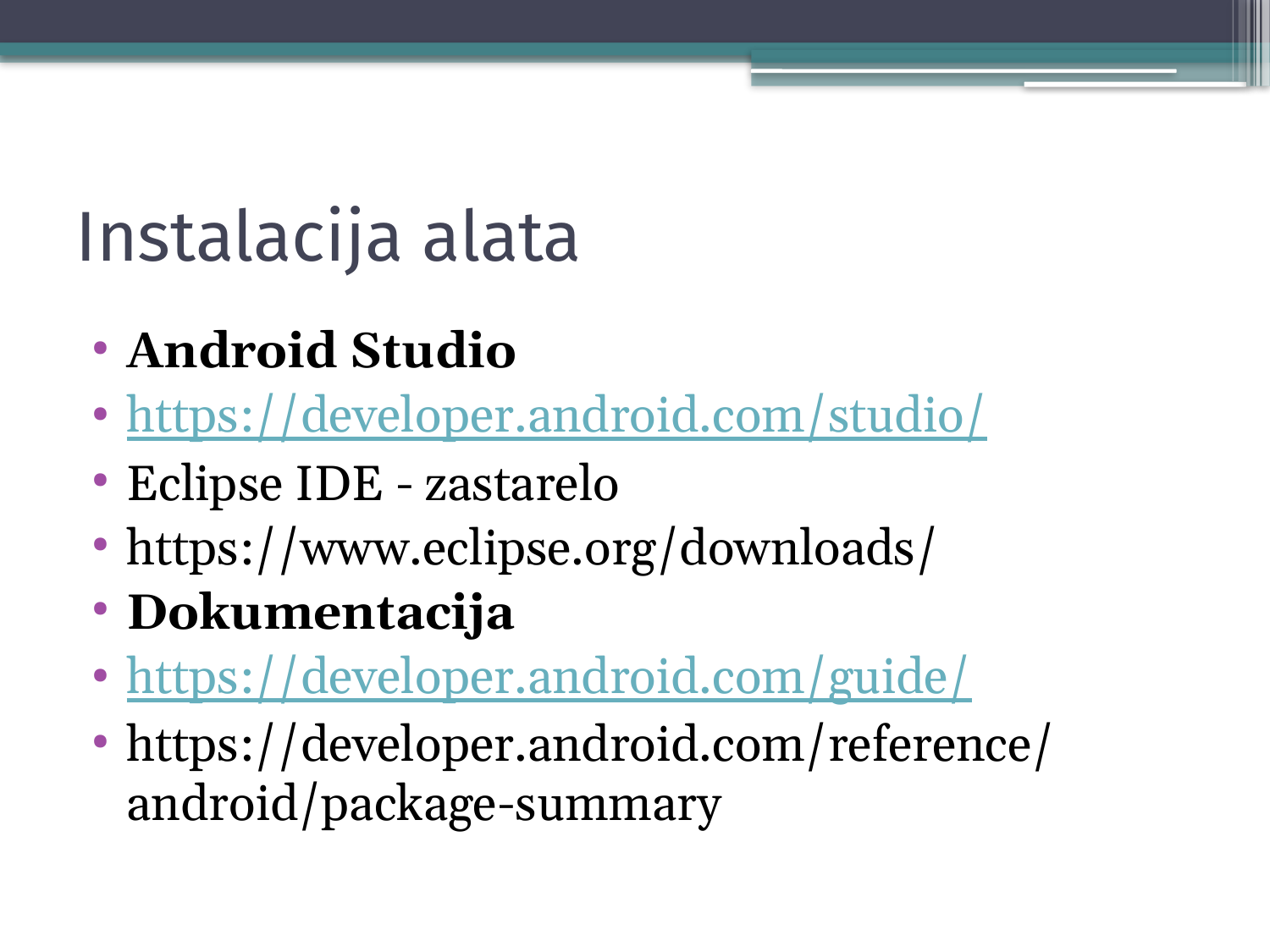

# Instalacija alata
Android Studio
https://developer.android.com/studio/
Eclipse IDE - zastarelo
https://www.eclipse.org/downloads/
Dokumentacija
https://developer.android.com/guide/
https://developer.android.com/reference/android/package-summary